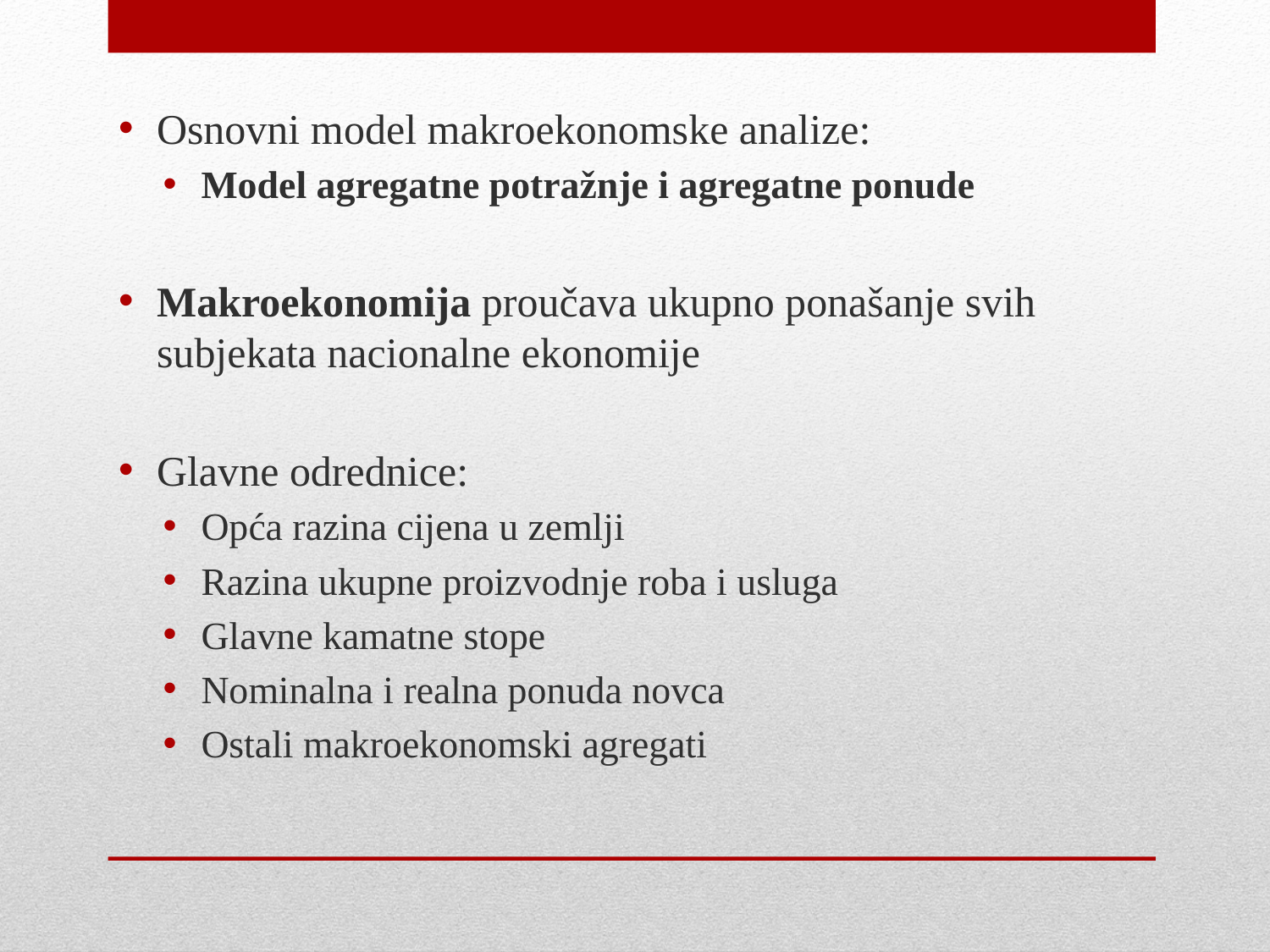

Osnovni model makroekonomske analize:
Model agregatne potražnje i agregatne ponude

Makroekonomija proučava ukupno ponašanje svih subjekata nacionalne ekonomije

Glavne odrednice:
Opća razina cijena u zemlji
Razina ukupne proizvodnje roba i usluga
Glavne kamatne stope
Nominalna i realna ponuda novca
Ostali makroekonomski agregati